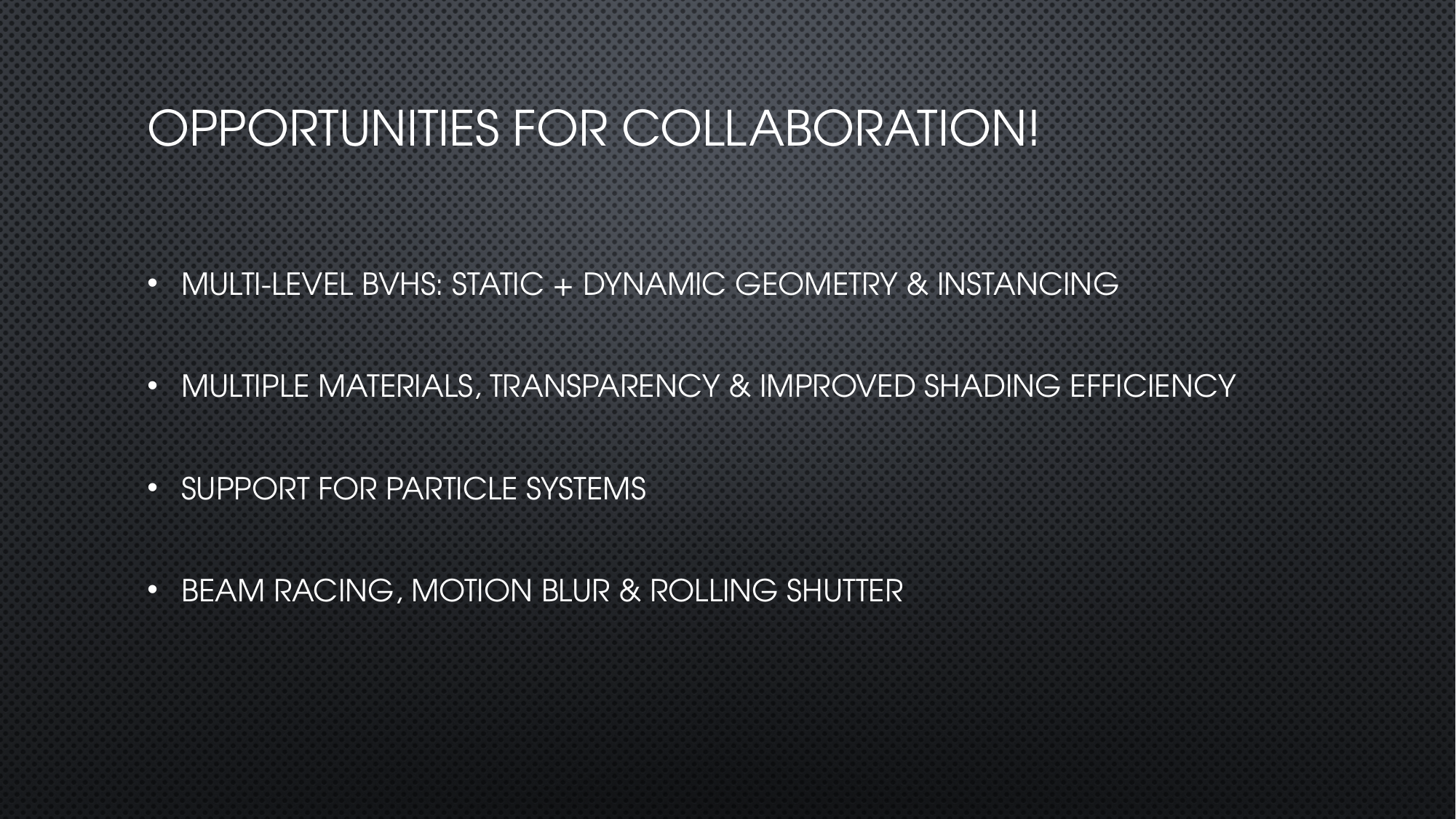

# Opportunities for collaboration!
Multi-Level BVHs: Static + Dynamic Geometry & Instancing

Multiple Materials, Transparency & Improved Shading Efficiency

Support for Particle Systems

Beam racing, Motion Blur & Rolling Shutter